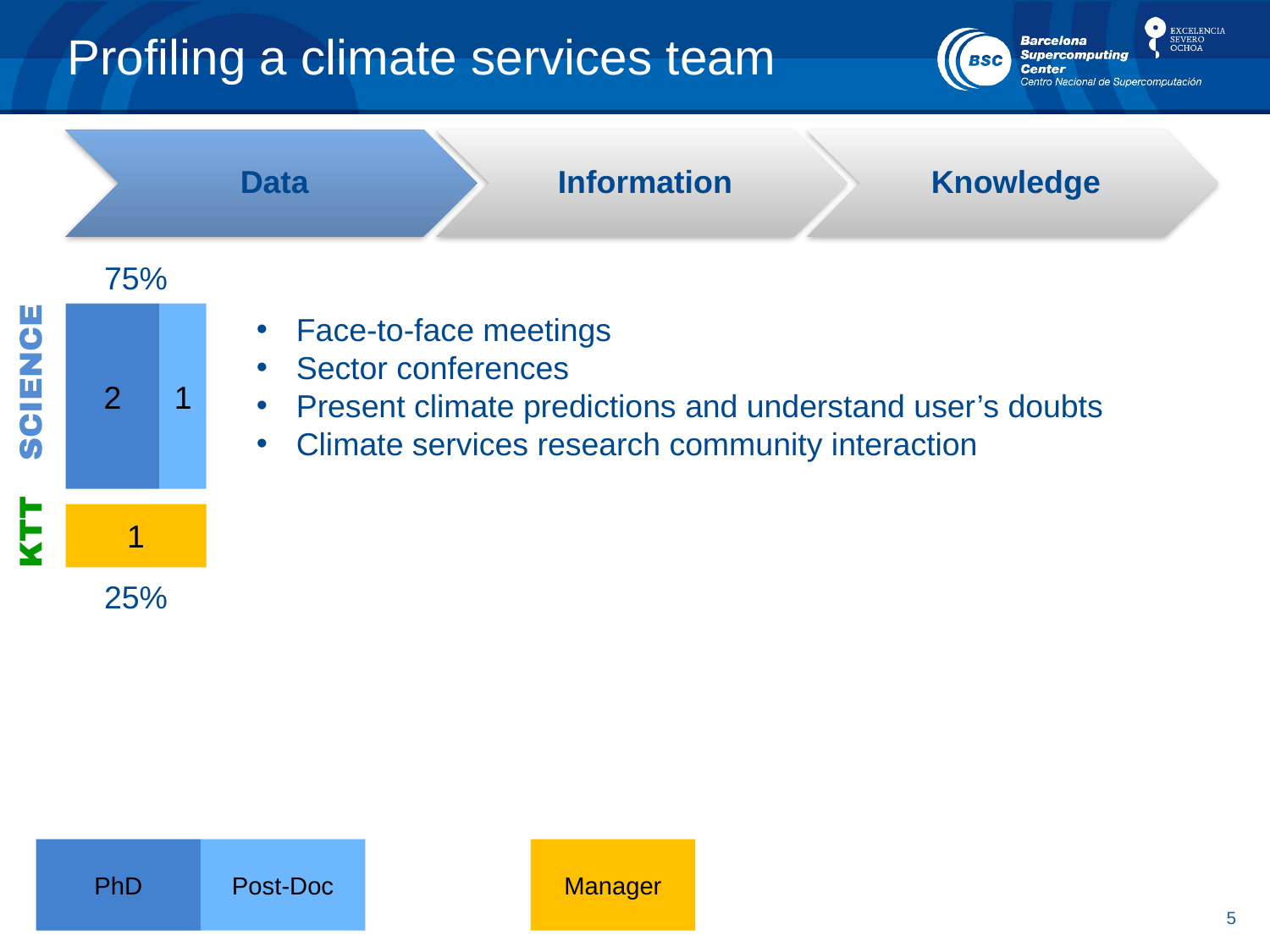

# Profiling a climate services team
Data
Information
Knowledge
75%
Face-to-face meetings
Sector conferences
Present climate predictions and understand user’s doubts
Climate services research community interaction
2
1
SCIENCE
1
KTT
25%
PhD
Post-Doc
Manager